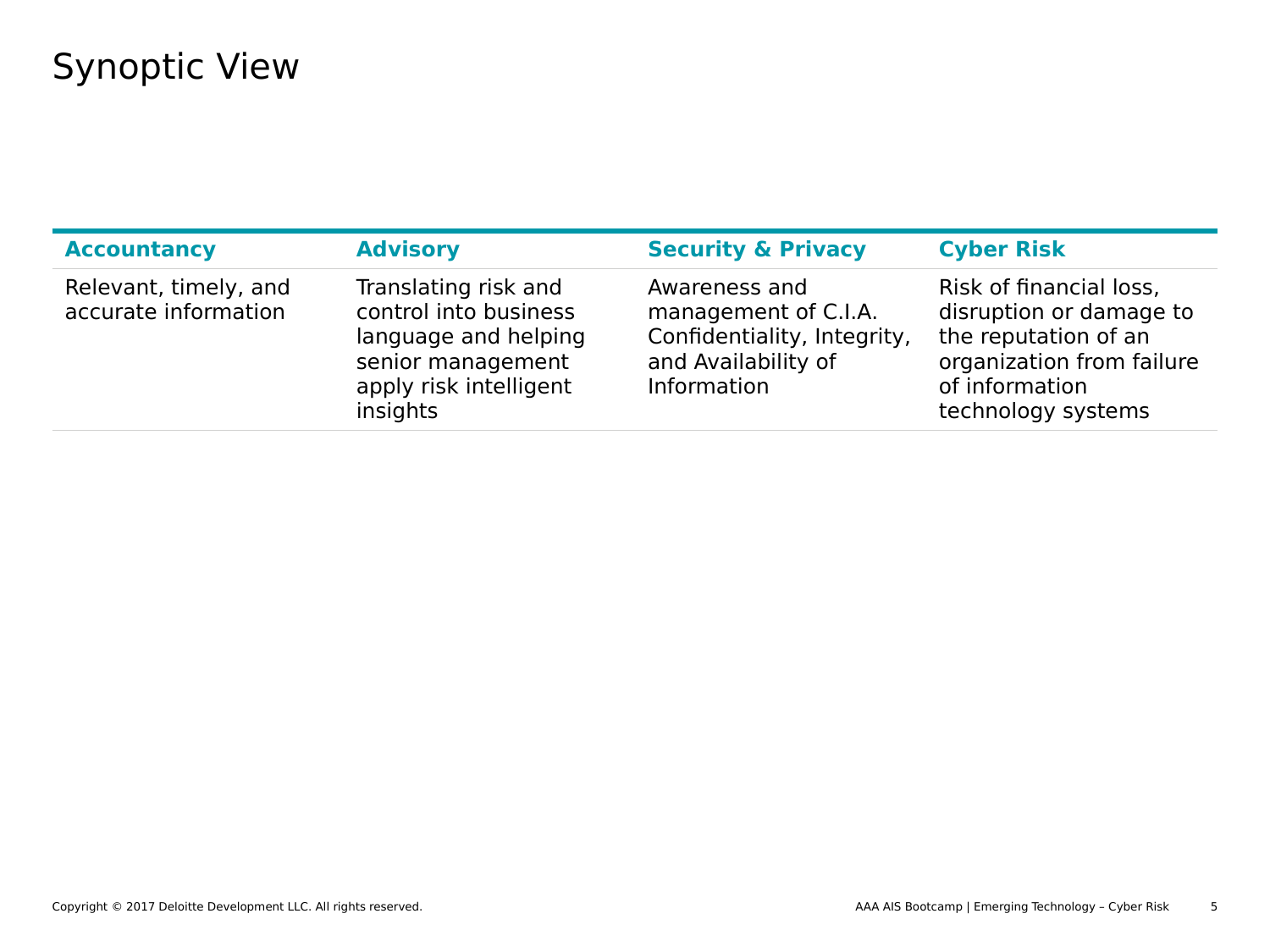

# Synoptic View
| Accountancy | Advisory | Security & Privacy | Cyber Risk |
| --- | --- | --- | --- |
| Relevant, timely, and accurate information | Translating risk and control into business language and helping senior management apply risk intelligent insights | Awareness and management of C.I.A. Confidentiality, Integrity, and Availability of Information | Risk of financial loss, disruption or damage to the reputation of an organization from failure of information technology systems |